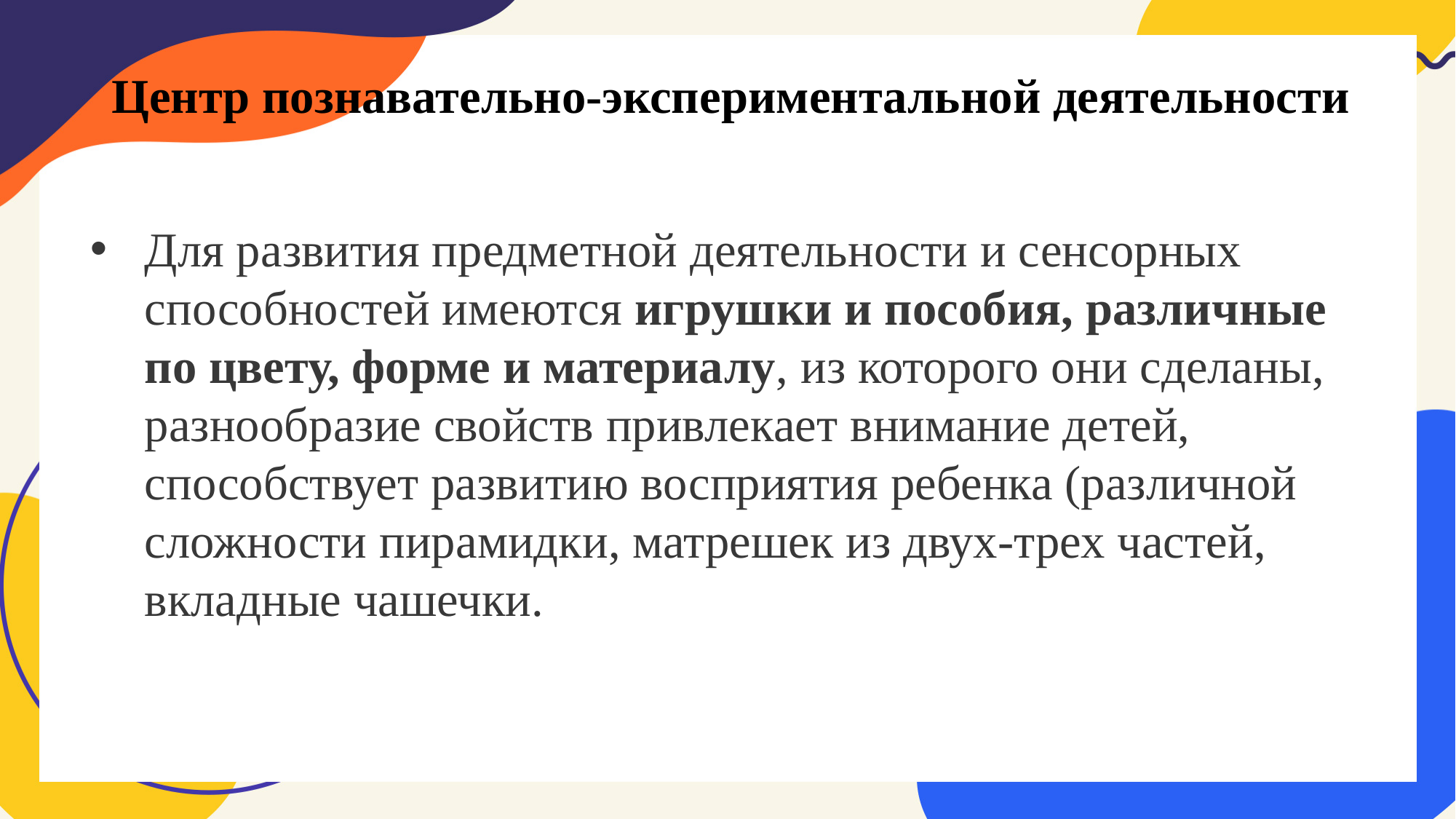

Центр познавательно-экспериментальной деятельности
Для развития предметной деятельности и сенсорных способностей имеются игрушки и пособия, различные по цвету, форме и материалу, из которого они сделаны, разнообразие свойств привлекает внимание детей, способствует развитию восприятия ребенка (различной сложности пирамидки, матрешек из двух-трех частей, вкладные чашечки.